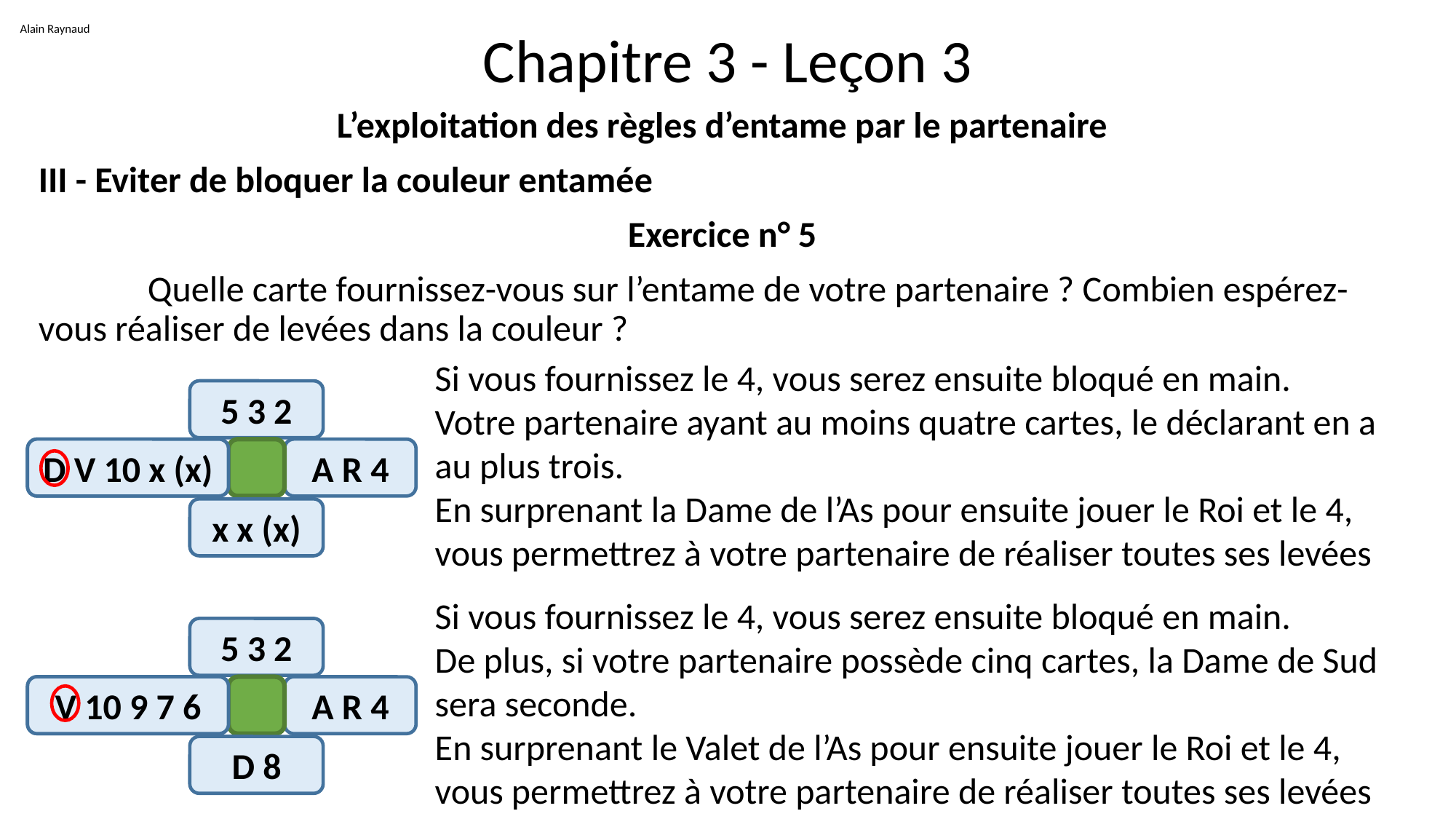

Alain Raynaud
# Chapitre 3 - Leçon 3
L’exploitation des règles d’entame par le partenaire
III - Eviter de bloquer la couleur entamée
Exercice n° 5
	Quelle carte fournissez-vous sur l’entame de votre partenaire ? Combien espérez-vous réaliser de levées dans la couleur ?

Si vous fournissez le 4, vous serez ensuite bloqué en main.
Votre partenaire ayant au moins quatre cartes, le déclarant en a au plus trois.
En surprenant la Dame de l’As pour ensuite jouer le Roi et le 4, vous permettrez à votre partenaire de réaliser toutes ses levées
5 3 2
D V 10 x (x)
D V 10 x (x)

A R 4
x x (x)

Si vous fournissez le 4, vous serez ensuite bloqué en main.
De plus, si votre partenaire possède cinq cartes, la Dame de Sud sera seconde.
En surprenant le Valet de l’As pour ensuite jouer le Roi et le 4, vous permettrez à votre partenaire de réaliser toutes ses levées
5 3 2
V V 10 x (x)
V 10 9 7 6

A R 4

D 8